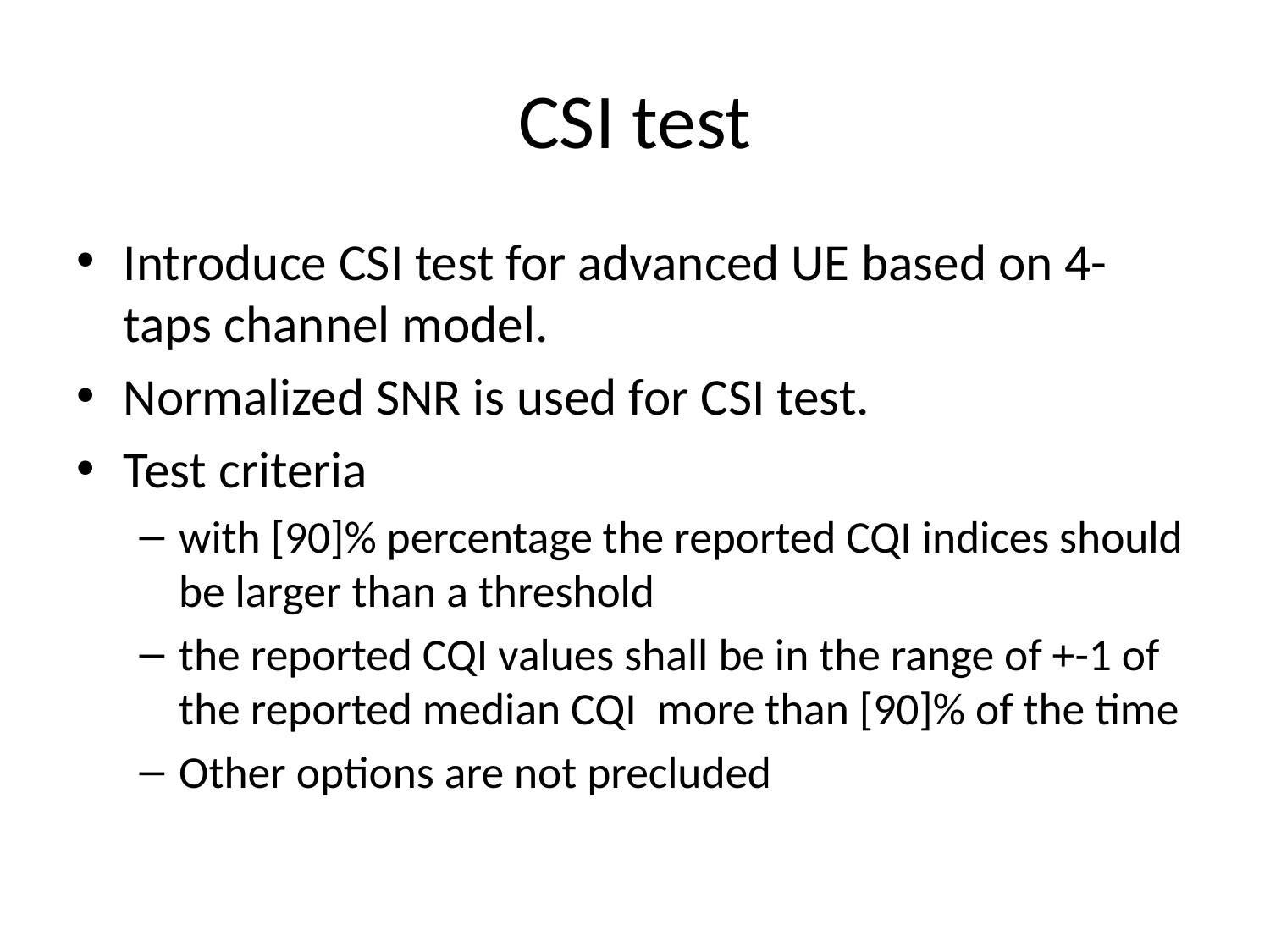

# CSI test
Introduce CSI test for advanced UE based on 4-taps channel model.
Normalized SNR is used for CSI test.
Test criteria
with [90]% percentage the reported CQI indices should be larger than a threshold
the reported CQI values shall be in the range of +-1 of the reported median CQI  more than [90]% of the time
Other options are not precluded